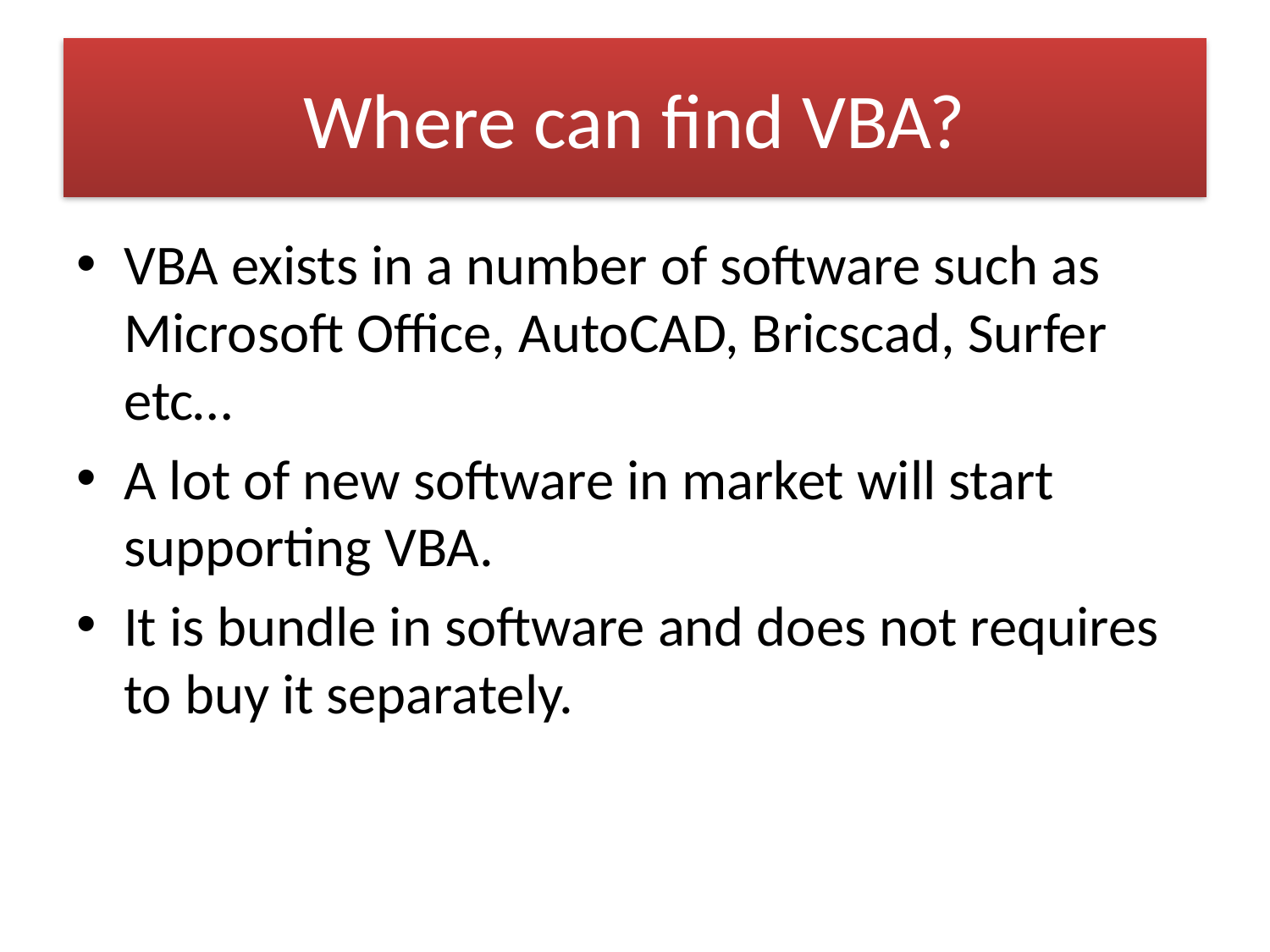

# Where can find VBA?
VBA exists in a number of software such as Microsoft Office, AutoCAD, Bricscad, Surfer etc…
A lot of new software in market will start supporting VBA.
It is bundle in software and does not requires to buy it separately.